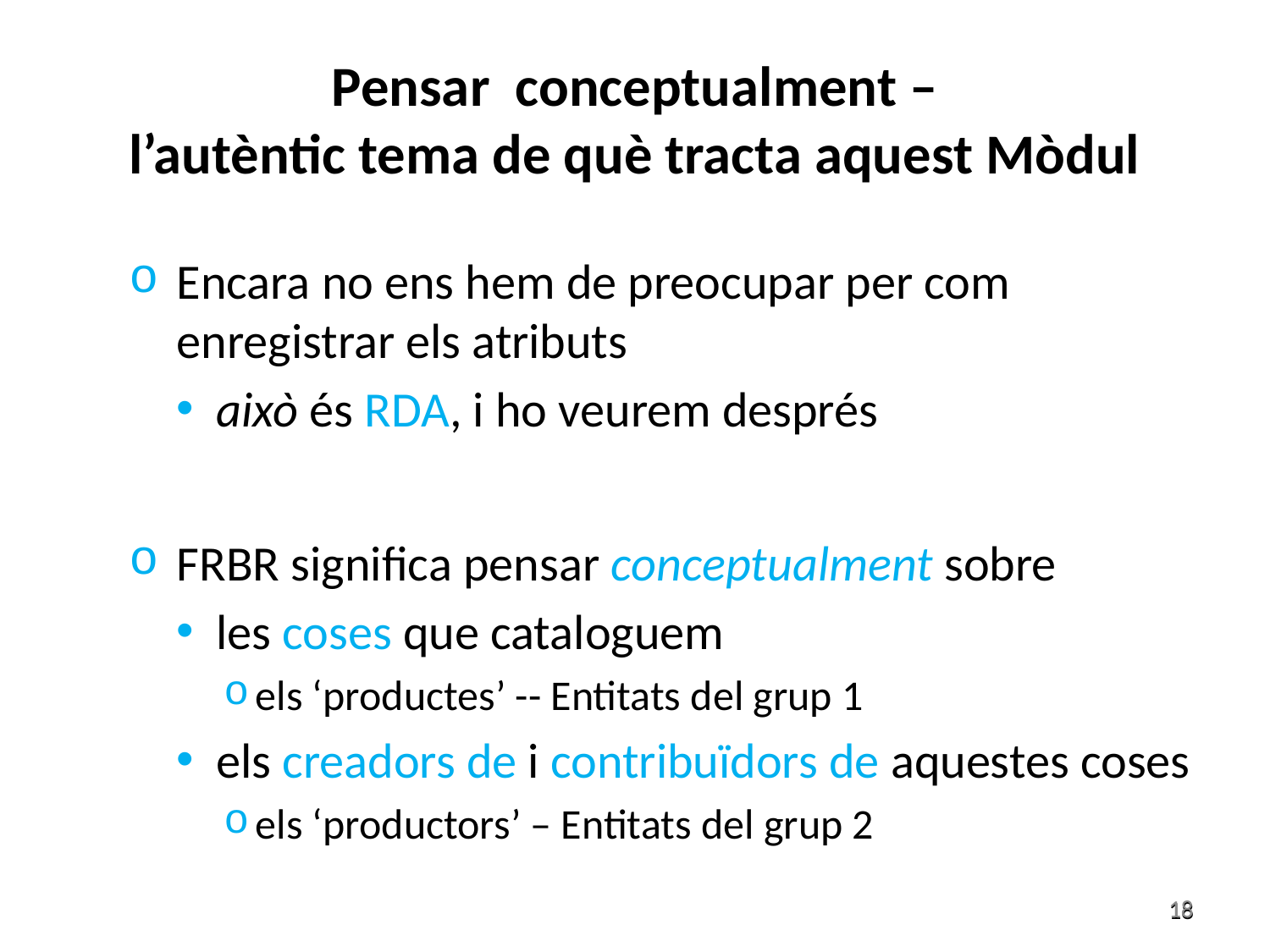

Pensar  conceptualment –
l’autèntic tema de què tracta aquest Mòdul
Encara no ens hem de preocupar per com enregistrar els atributs
això és RDA, i ho veurem després

FRBR significa pensar conceptualment sobre
les coses que cataloguem
els ‘productes’ -- Entitats del grup 1
els creadors de i contribuïdors de aquestes coses
els ‘productors’ – Entitats del grup 2

18
18